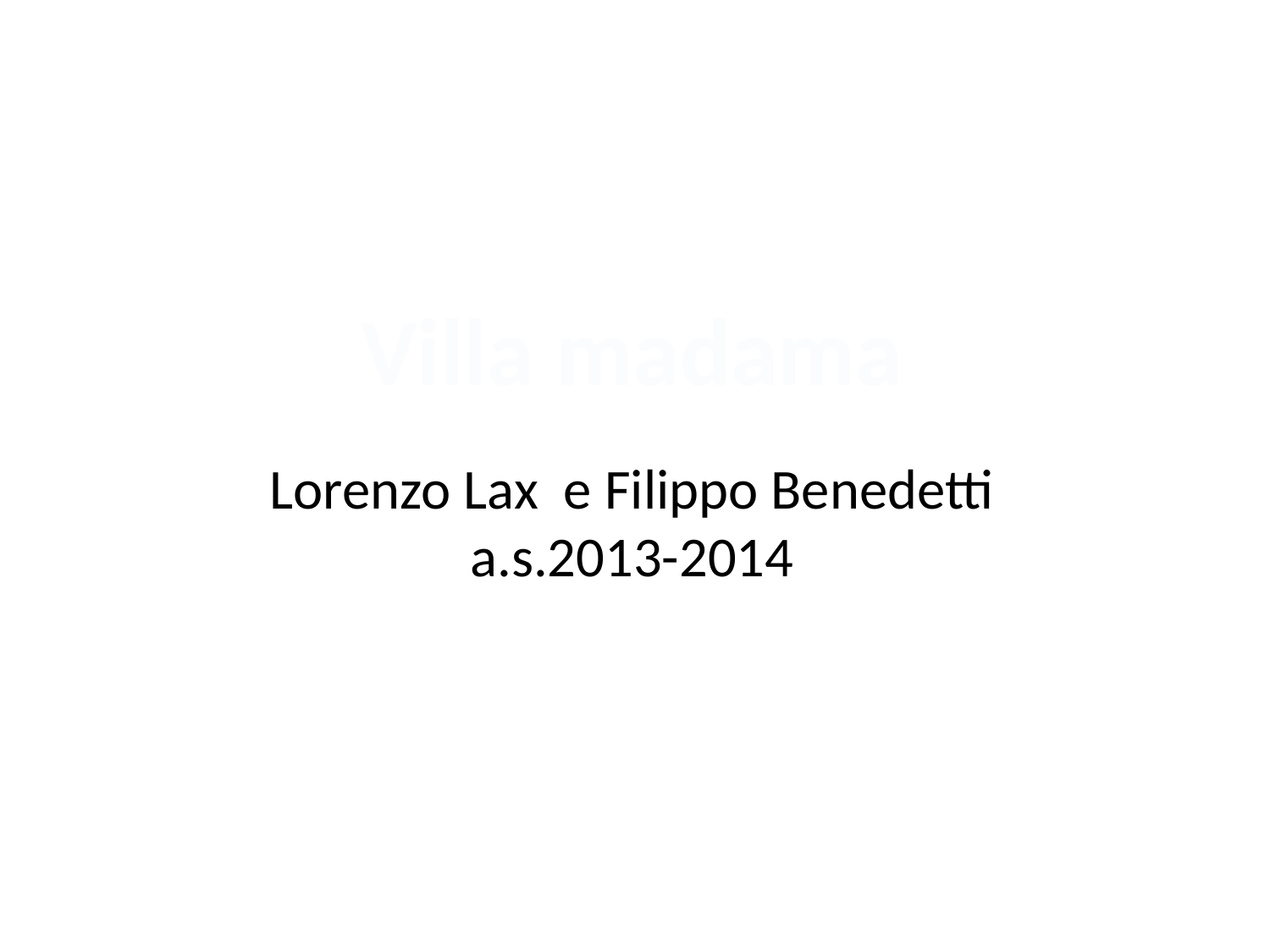

Villa madama
Lorenzo Lax  e Filippo Benedetti a.s.2013-2014